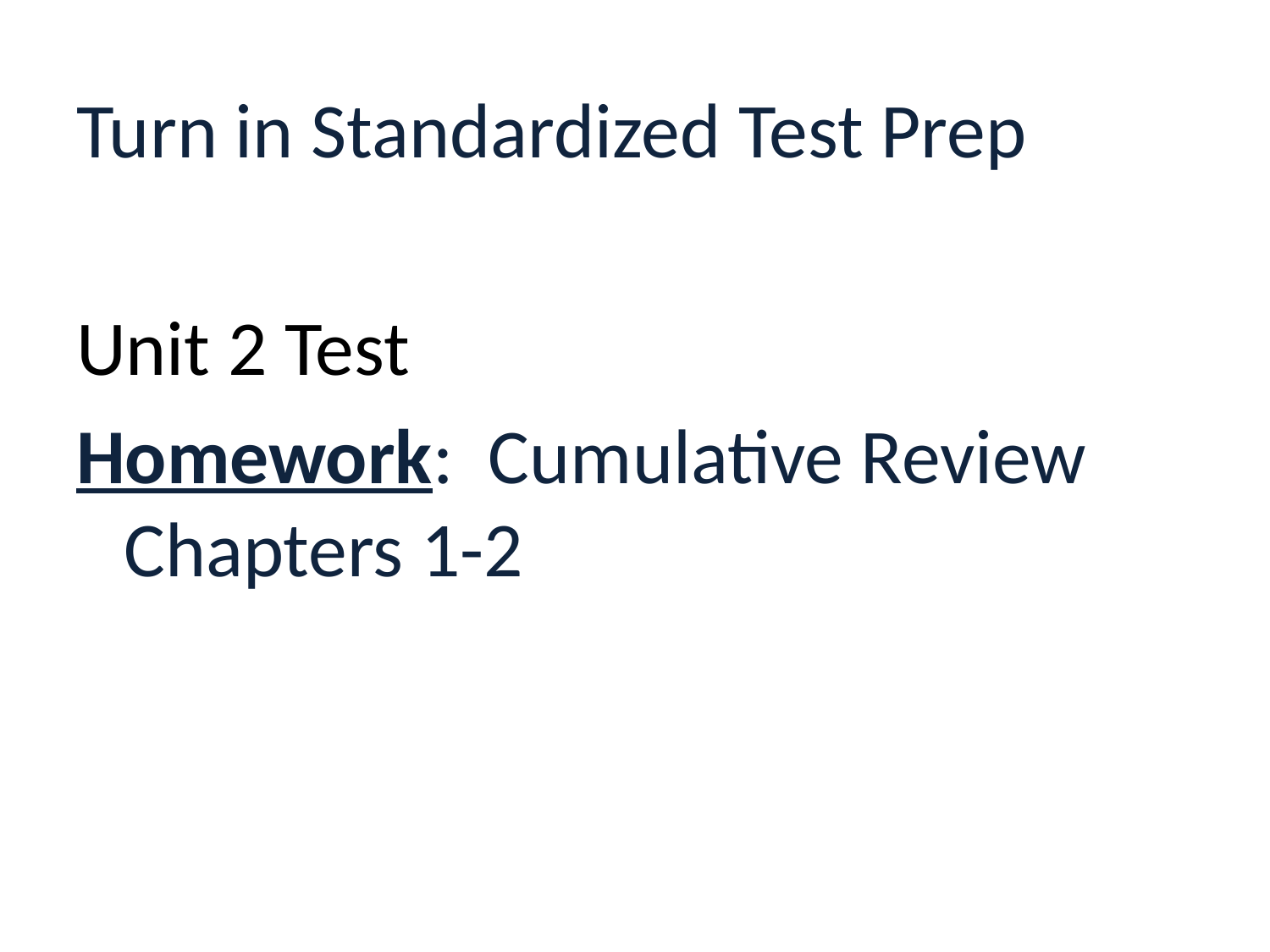

#
Turn in Standardized Test Prep

Unit 2 Test
Homework:  Cumulative Review Chapters 1-2